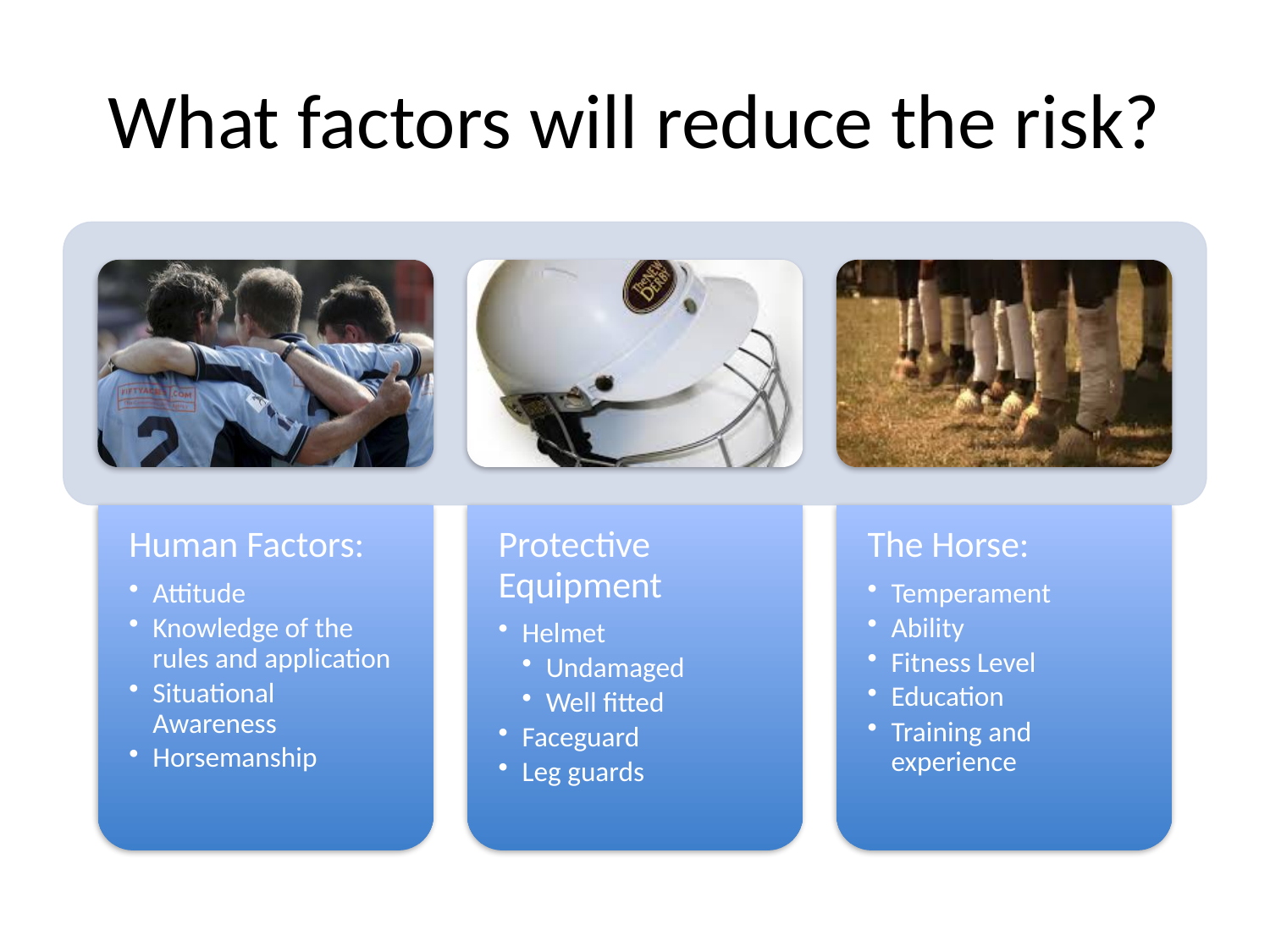

# What factors will reduce the risk?
Human Factors:
Attitude
Knowledge of the rules and application
Situational Awareness
Horsemanship
Protective Equipment
Helmet
Undamaged
Well fitted
Faceguard
Leg guards
The Horse:
Temperament
Ability
Fitness Level
Education
Training and experience